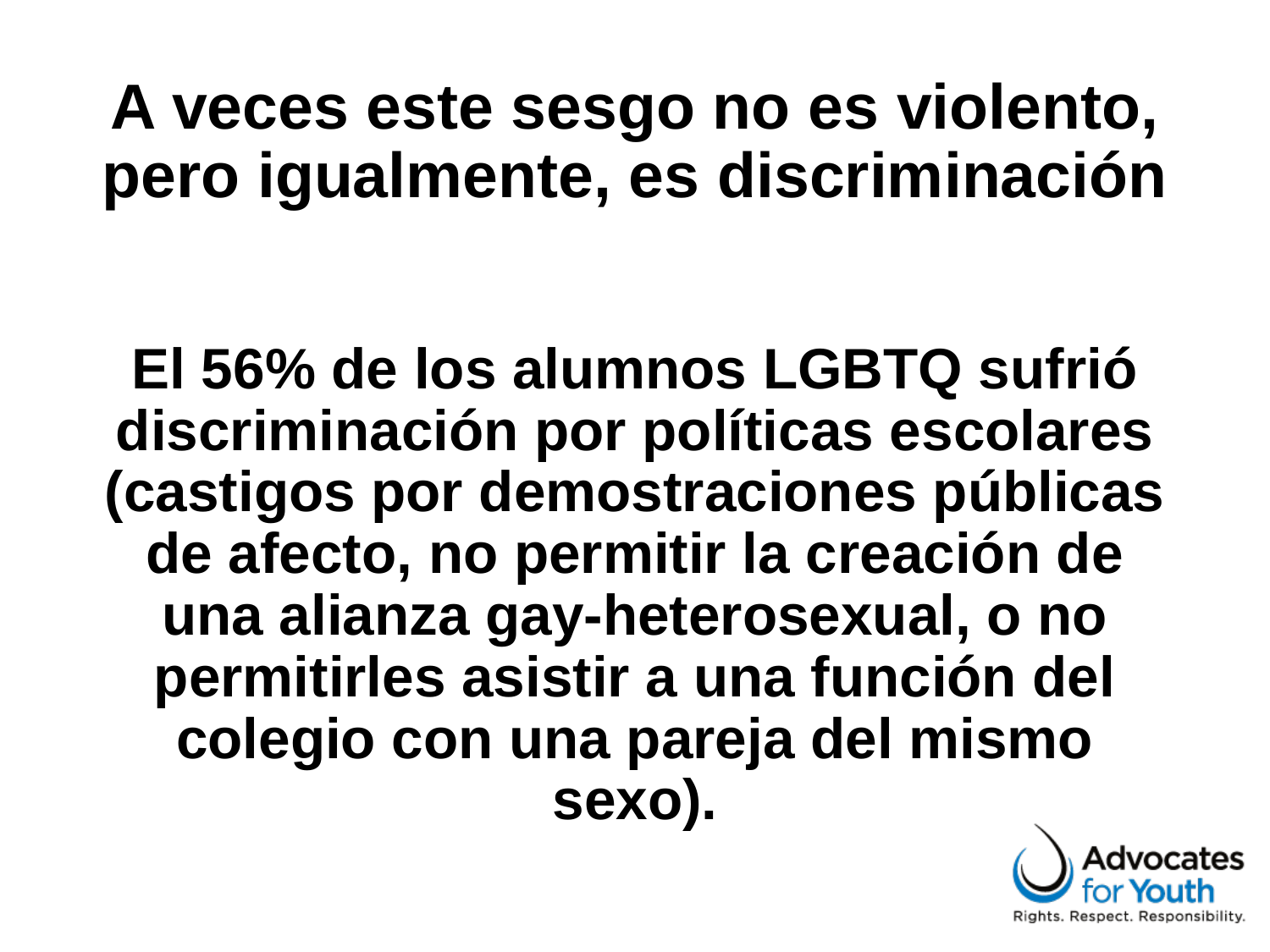

# A veces este sesgo no es violento, pero igualmente, es discriminación

El 56% de los alumnos LGBTQ sufrió discriminación por políticas escolares (castigos por demostraciones públicas de afecto, no permitir la creación de una alianza gay-heterosexual, o no permitirles asistir a una función del colegio con una pareja del mismo sexo).